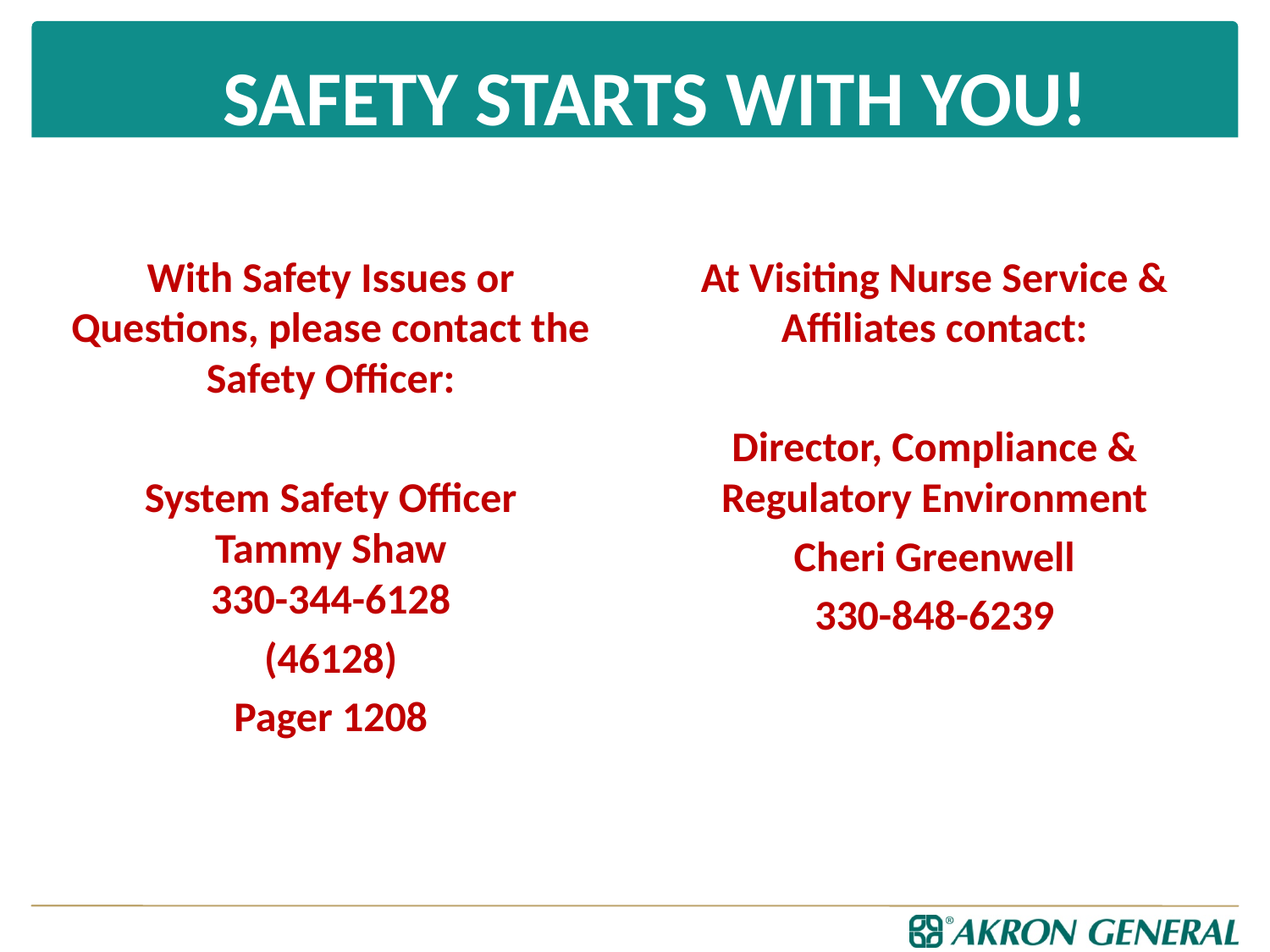

#
SAFETY STARTS WITH YOU!
With Safety Issues or Questions, please contact the Safety Officer:

System Safety Officer
Tammy Shaw
330-344-6128
(46128)
Pager 1208
At Visiting Nurse Service & Affiliates contact:

Director, Compliance & Regulatory Environment
Cheri Greenwell
330-848-6239